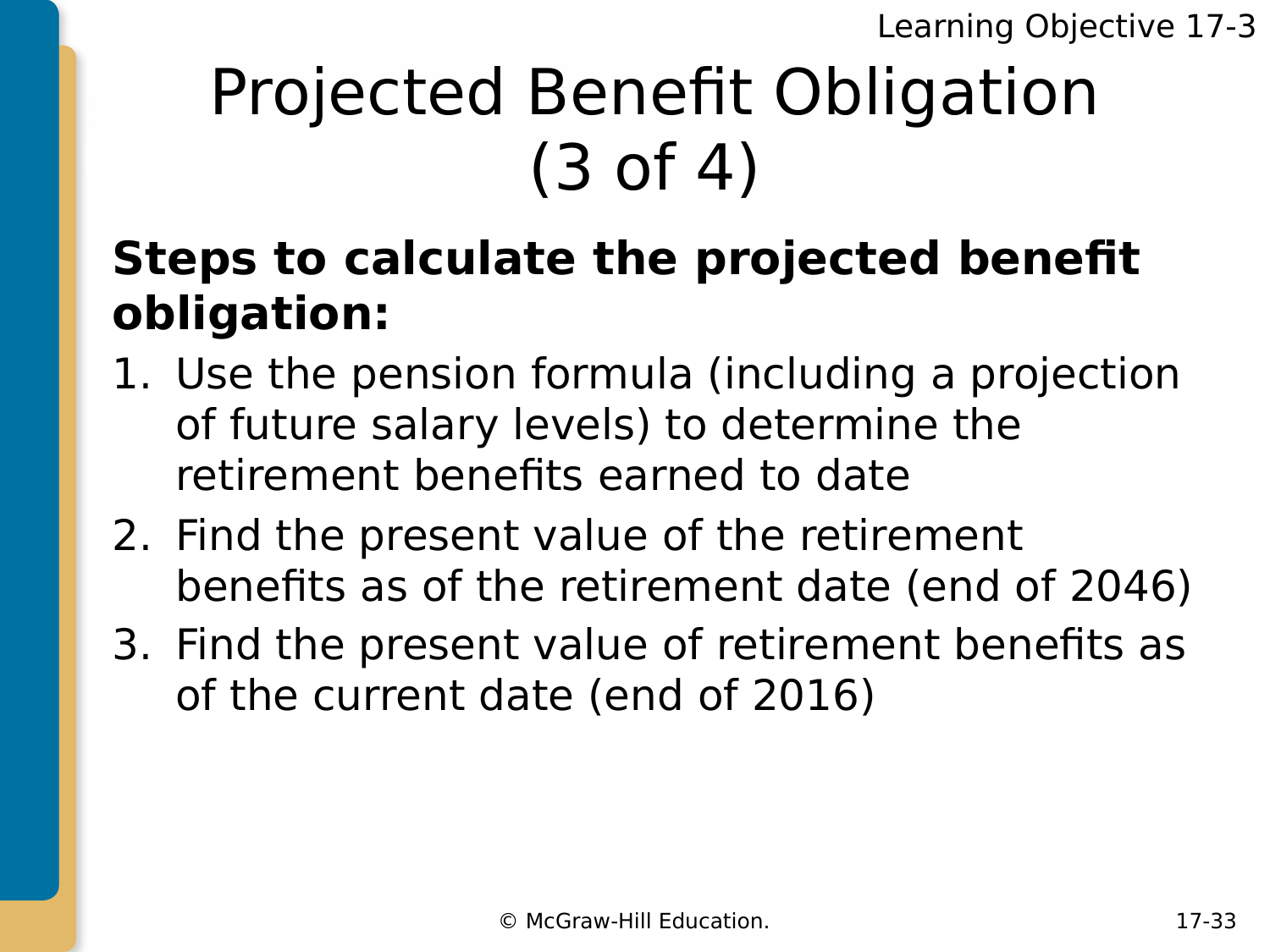

Learning Objective 17-3
# Projected Benefit Obligation (3 of 4)
Steps to calculate the projected benefit obligation:
Use the pension formula (including a projection of future salary levels) to determine the retirement benefits earned to date
Find the present value of the retirement benefits as of the retirement date (end of 2046)
Find the present value of retirement benefits as of the current date (end of 2016)